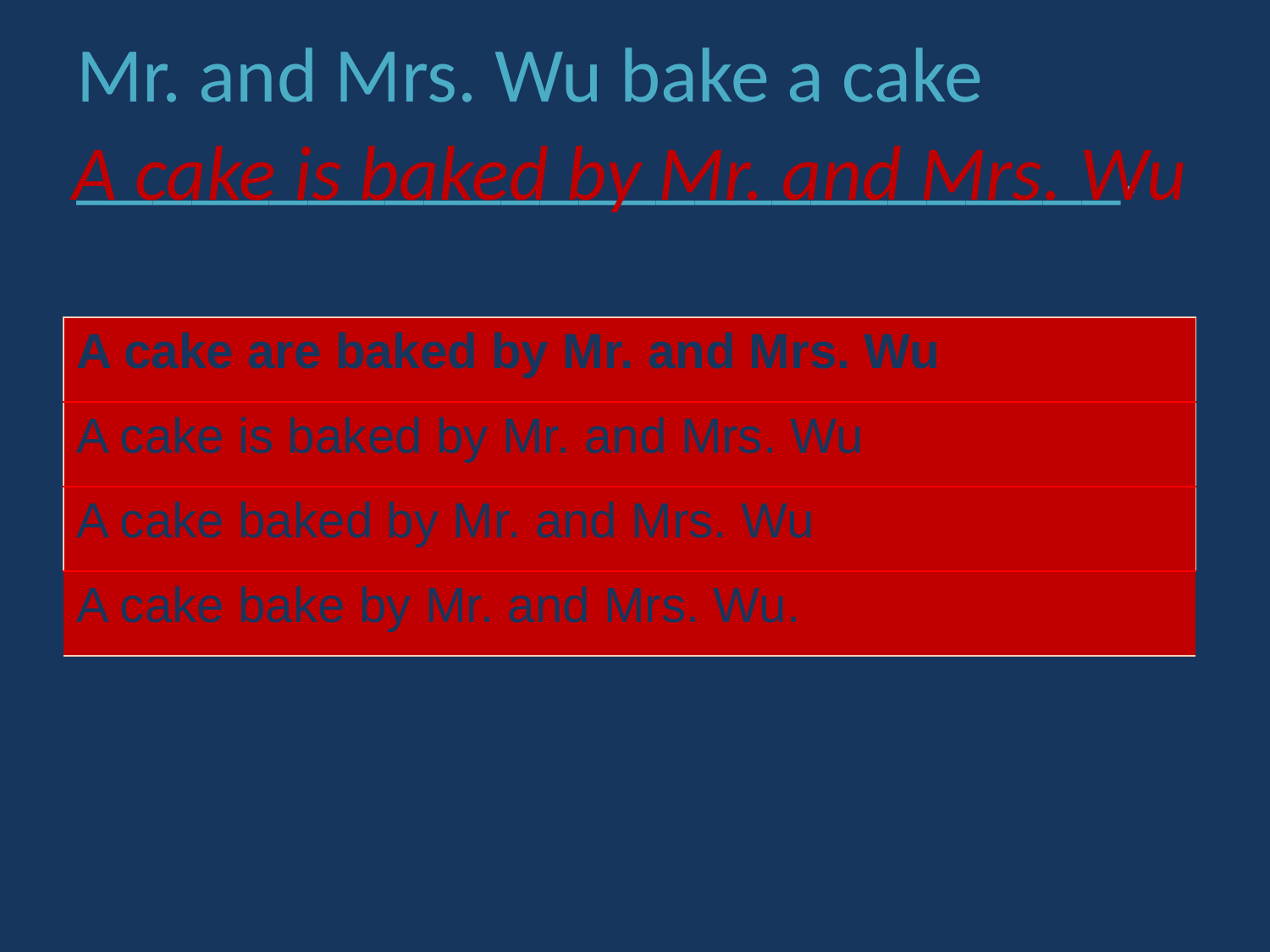

# Mr. and Mrs. Wu bake a cake ___________________________.
A cake is baked by Mr. and Mrs. Wu

| A cake are baked by Mr. and Mrs. Wu |
| --- |
| A cake is baked by Mr. and Mrs. Wu |
| A cake baked by Mr. and Mrs. Wu |
| A cake bake by Mr. and Mrs. Wu. |